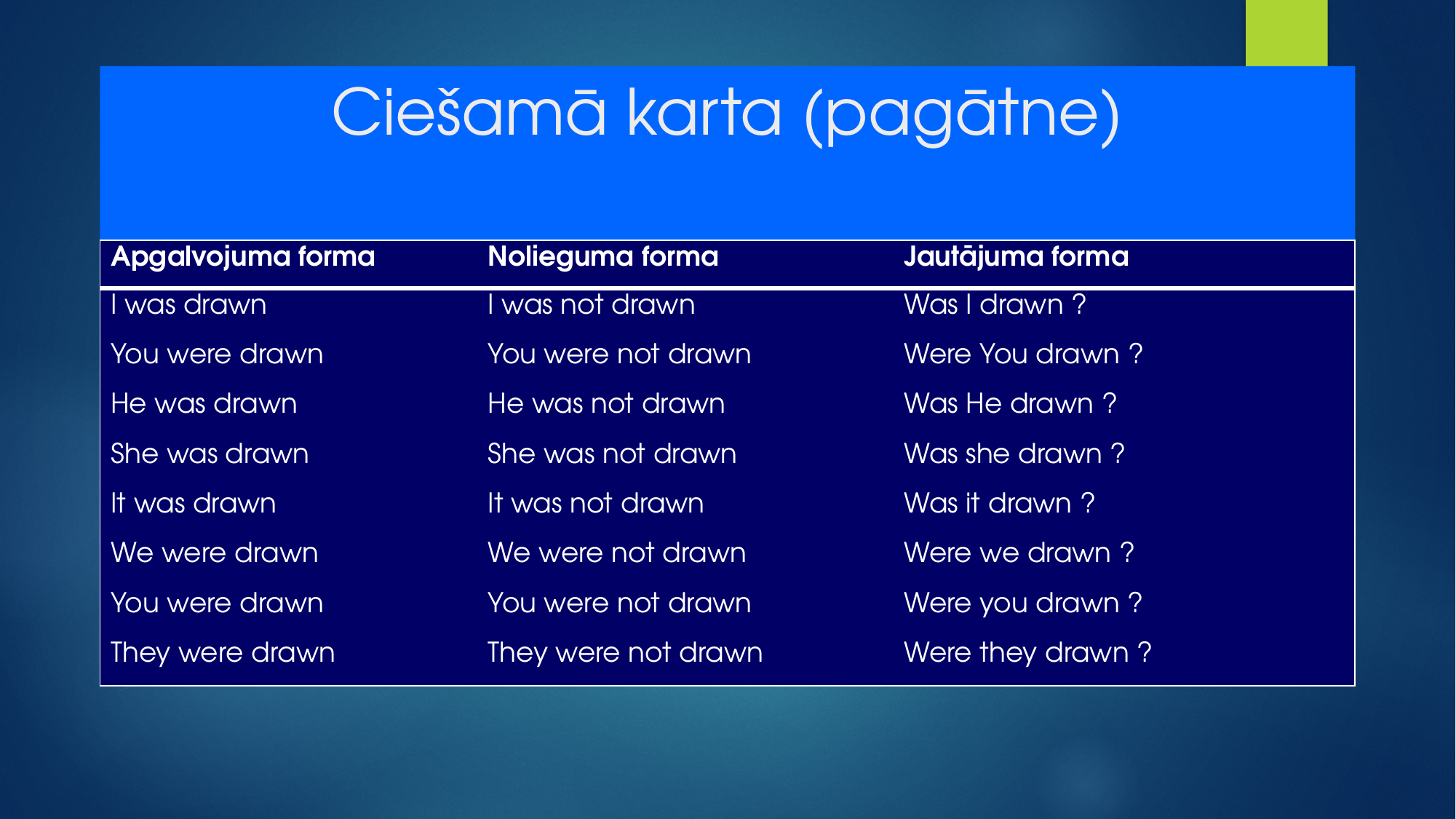

# Ciešamā karta (pagātne)
| Apgalvojuma forma | Nolieguma forma | Jautājuma forma |
| --- | --- | --- |
| I was drawn | I was not drawn | Was I drawn ? |
| You were drawn | You were not drawn | Were You drawn ? |
| He was drawn | He was not drawn | Was He drawn ? |
| She was drawn | She was not drawn | Was she drawn ? |
| It was drawn | It was not drawn | Was it drawn ? |
| We were drawn | We were not drawn | Were we drawn ? |
| You were drawn | You were not drawn | Were you drawn ? |
| They were drawn | They were not drawn | Were they drawn ? |